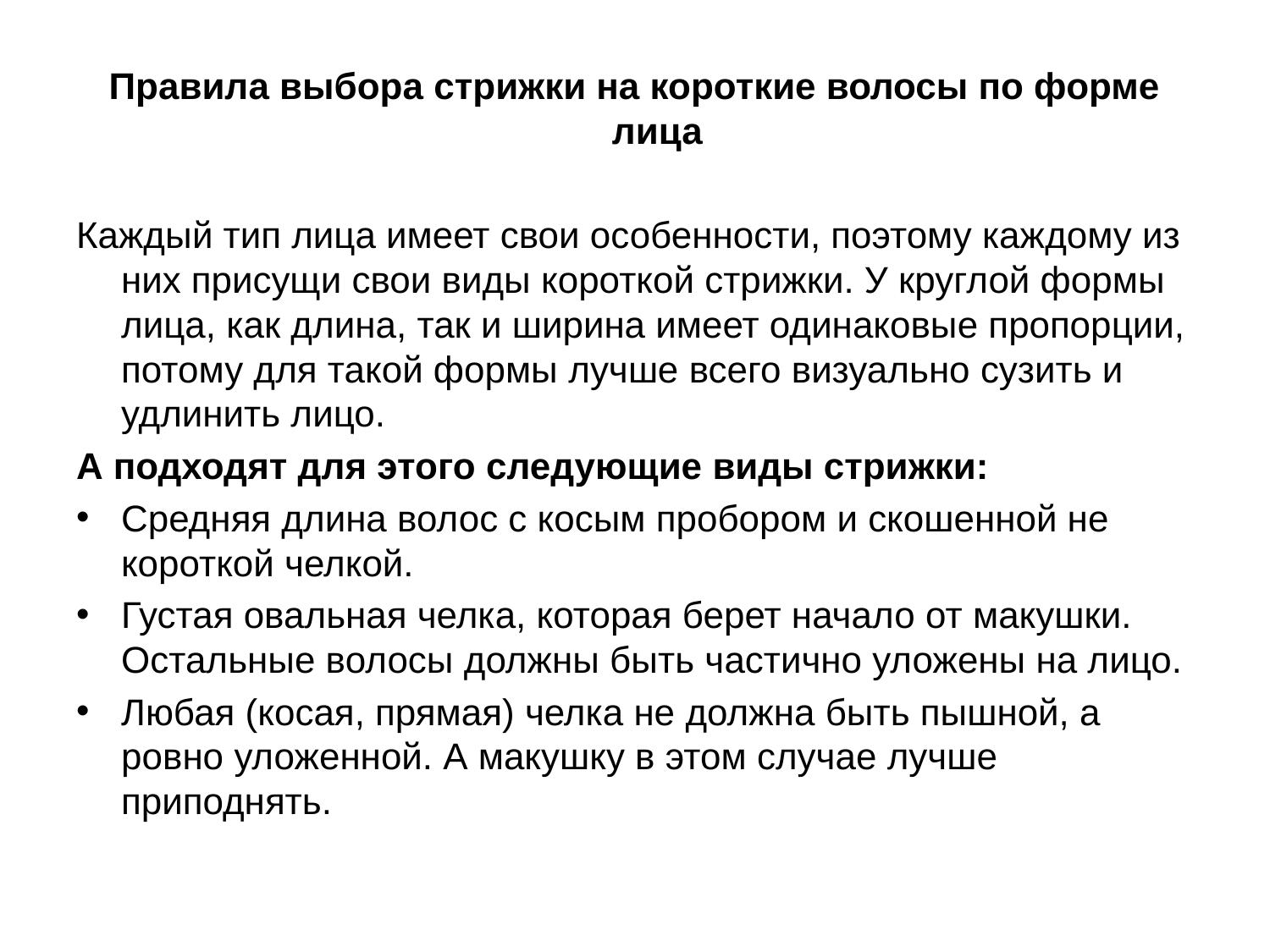

Правила выбора стрижки на короткие волосы по форме лица

Каждый тип лица имеет свои особенности, поэтому каждому из них присущи свои виды короткой стрижки. У круглой формы лица, как длина, так и ширина имеет одинаковые пропорции, потому для такой формы лучше всего визуально сузить и удлинить лицо.
А подходят для этого следующие виды стрижки:
Средняя длина волос с косым пробором и скошенной не короткой челкой.
Густая овальная челка, которая берет начало от макушки. Остальные волосы должны быть частично уложены на лицо.
Любая (косая, прямая) челка не должна быть пышной, а ровно уложенной. А макушку в этом случае лучше приподнять.